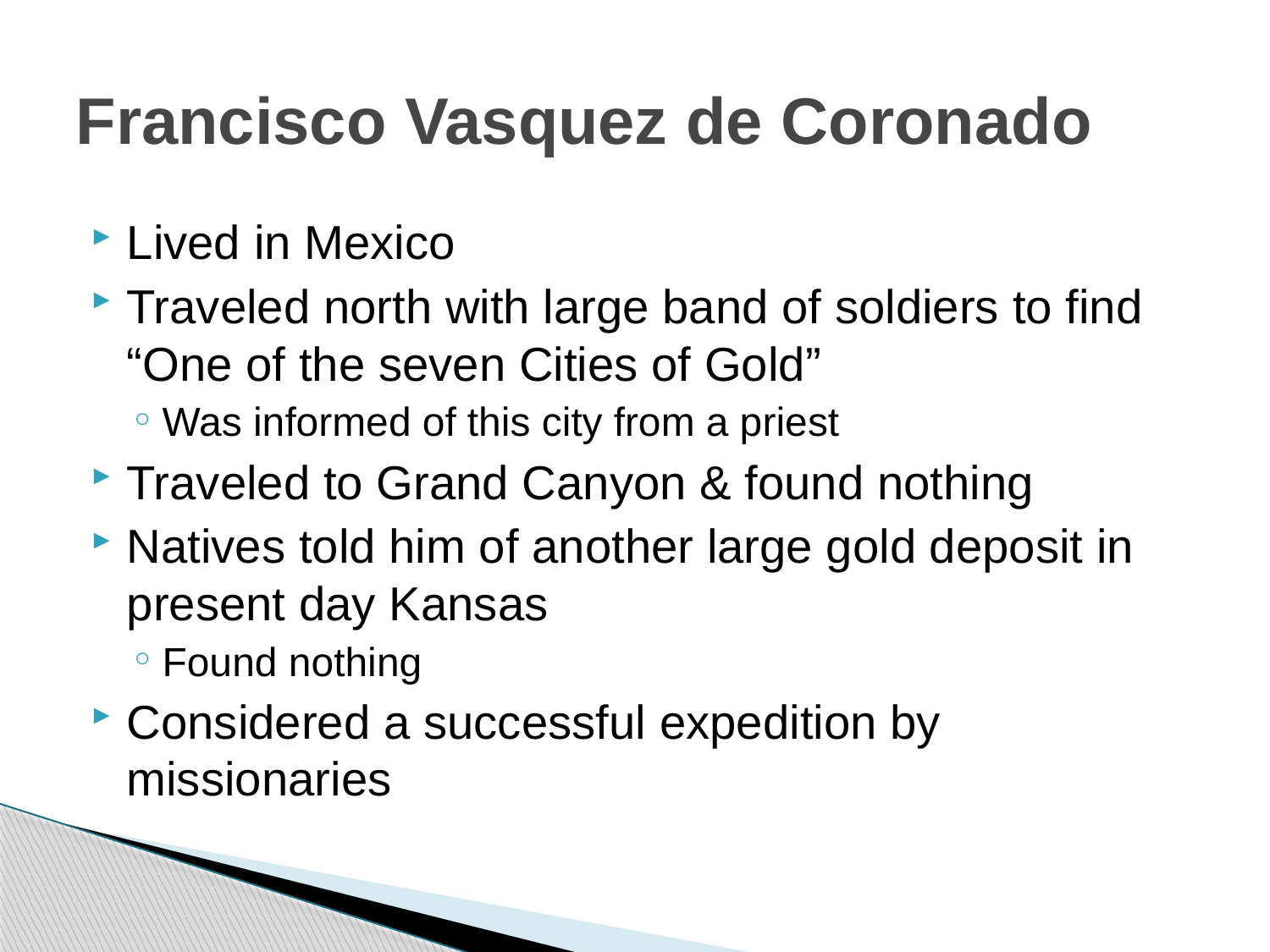

# Francisco Vasquez de Coronado
Lived in Mexico
Traveled north with large band of soldiers to find “One of the seven Cities of Gold”
Was informed of this city from a priest
Traveled to Grand Canyon & found nothing
Natives told him of another large gold deposit in present day Kansas
Found nothing
Considered a successful expedition by missionaries